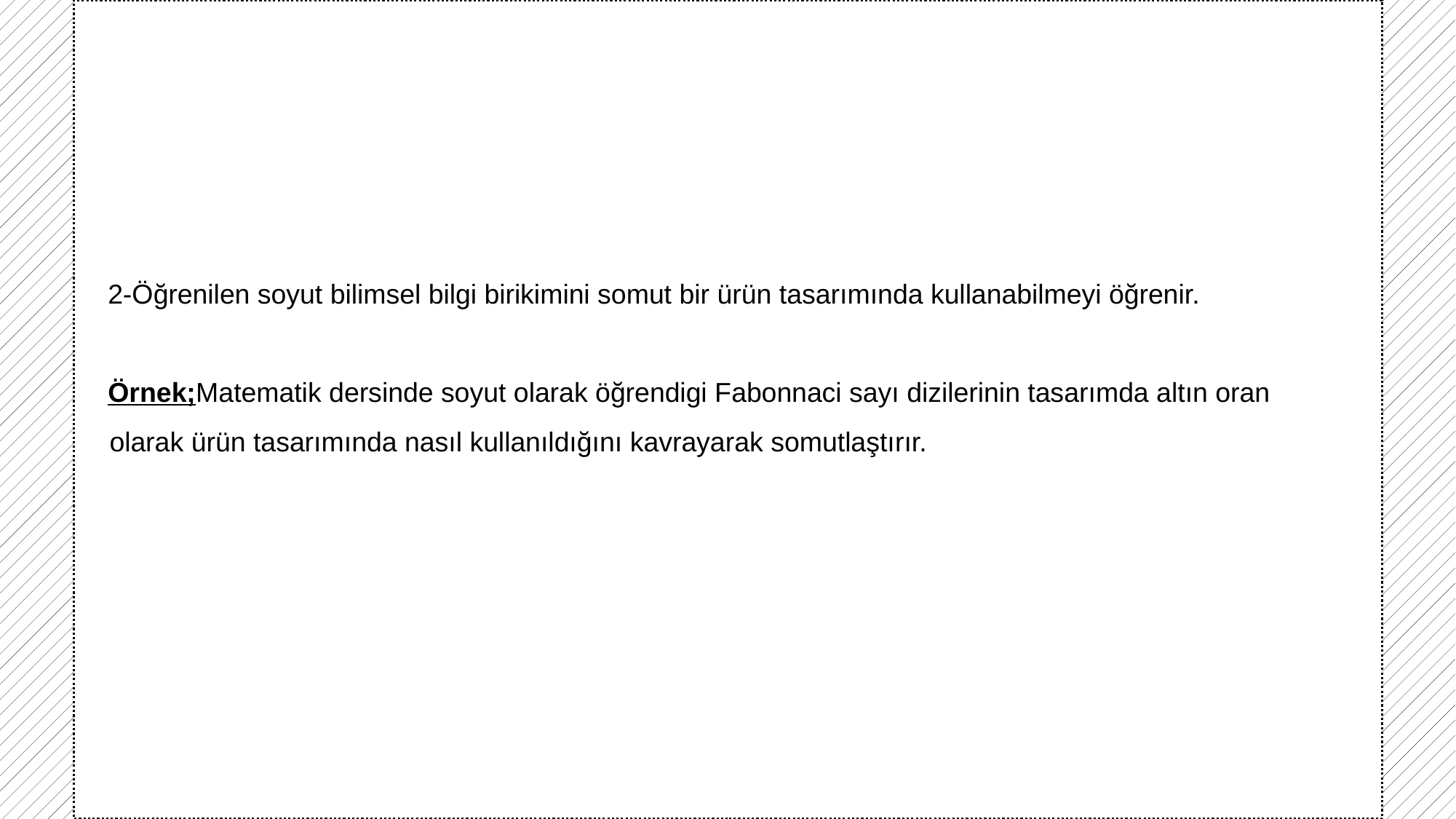

2-Öğrenilen soyut bilimsel bilgi birikimini somut bir ürün tasarımında kullanabilmeyi öğrenir.

Örnek;Matematik dersinde soyut olarak öğrendigi Fabonnaci sayı dizilerinin tasarımda altın oran olarak ürün tasarımında nasıl kullanıldığını kavrayarak somutlaştırır.